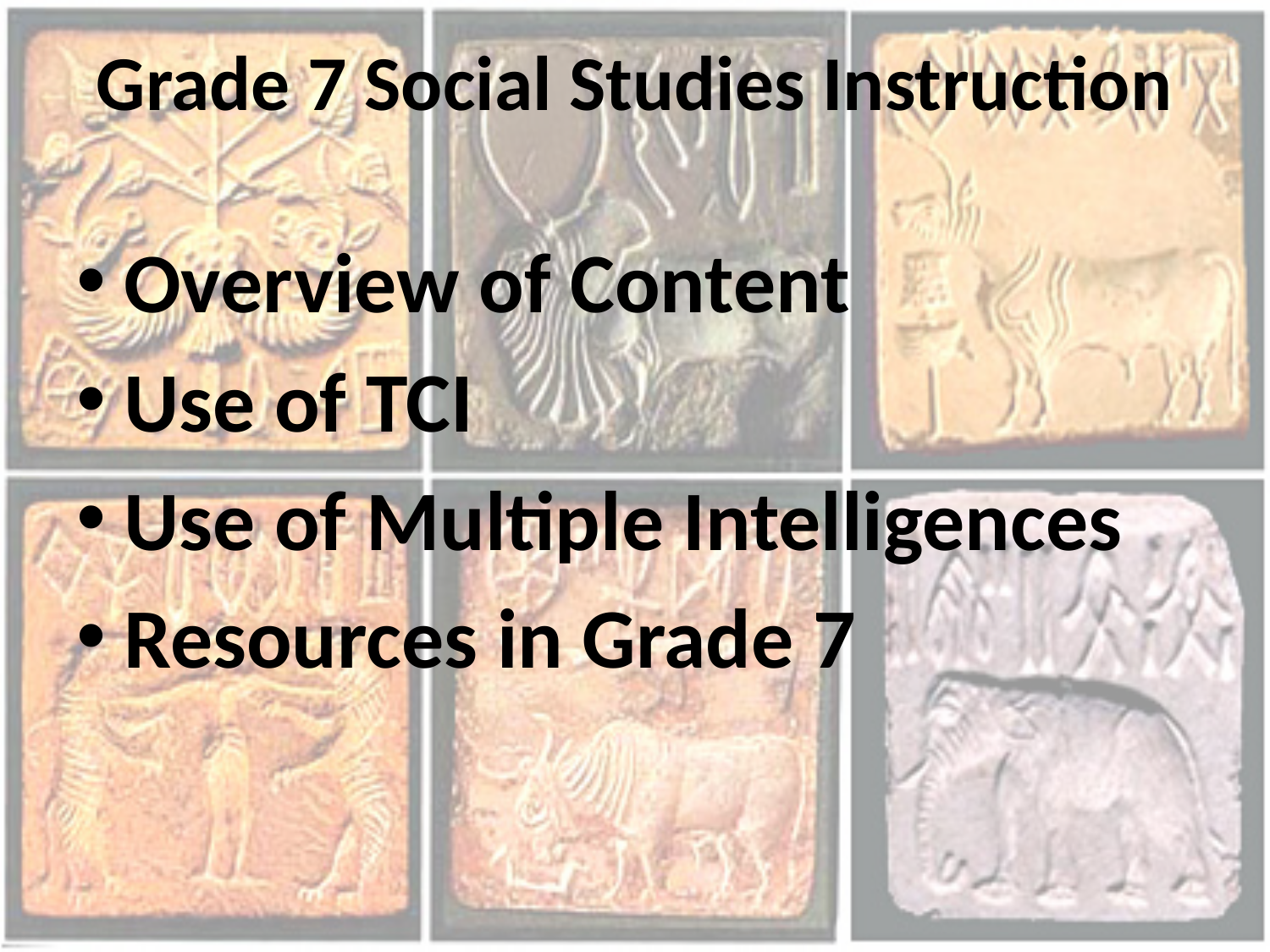

# Grade 7 Social Studies Instruction
Overview of Content
Use of TCI
Use of Multiple Intelligences
Resources in Grade 7